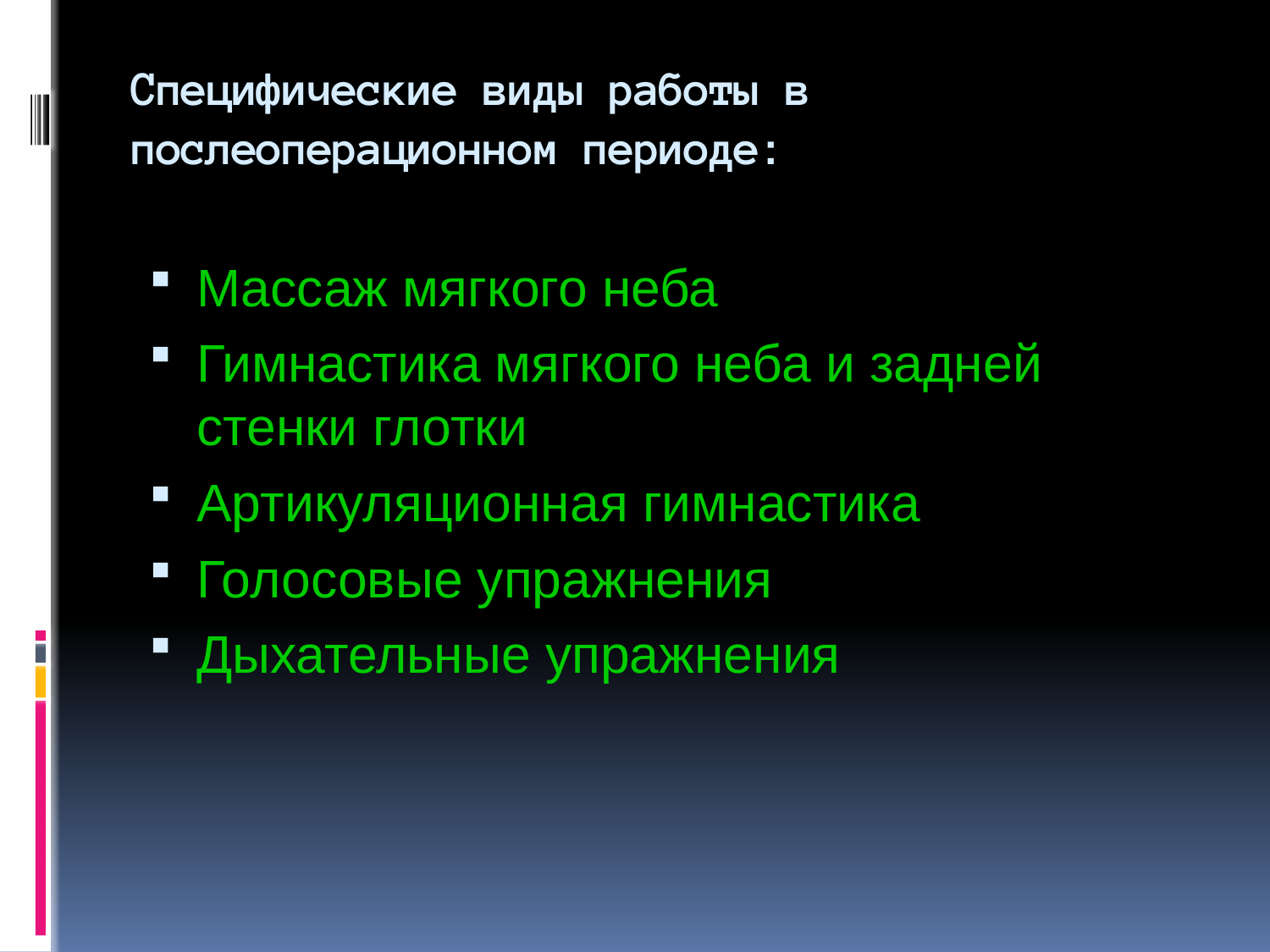

# Специфические виды работы в послеоперационном периоде:
Массаж мягкого неба
Гимнастика мягкого неба и задней стенки глотки
Артикуляционная гимнастика
Голосовые упражнения
Дыхательные упражнения